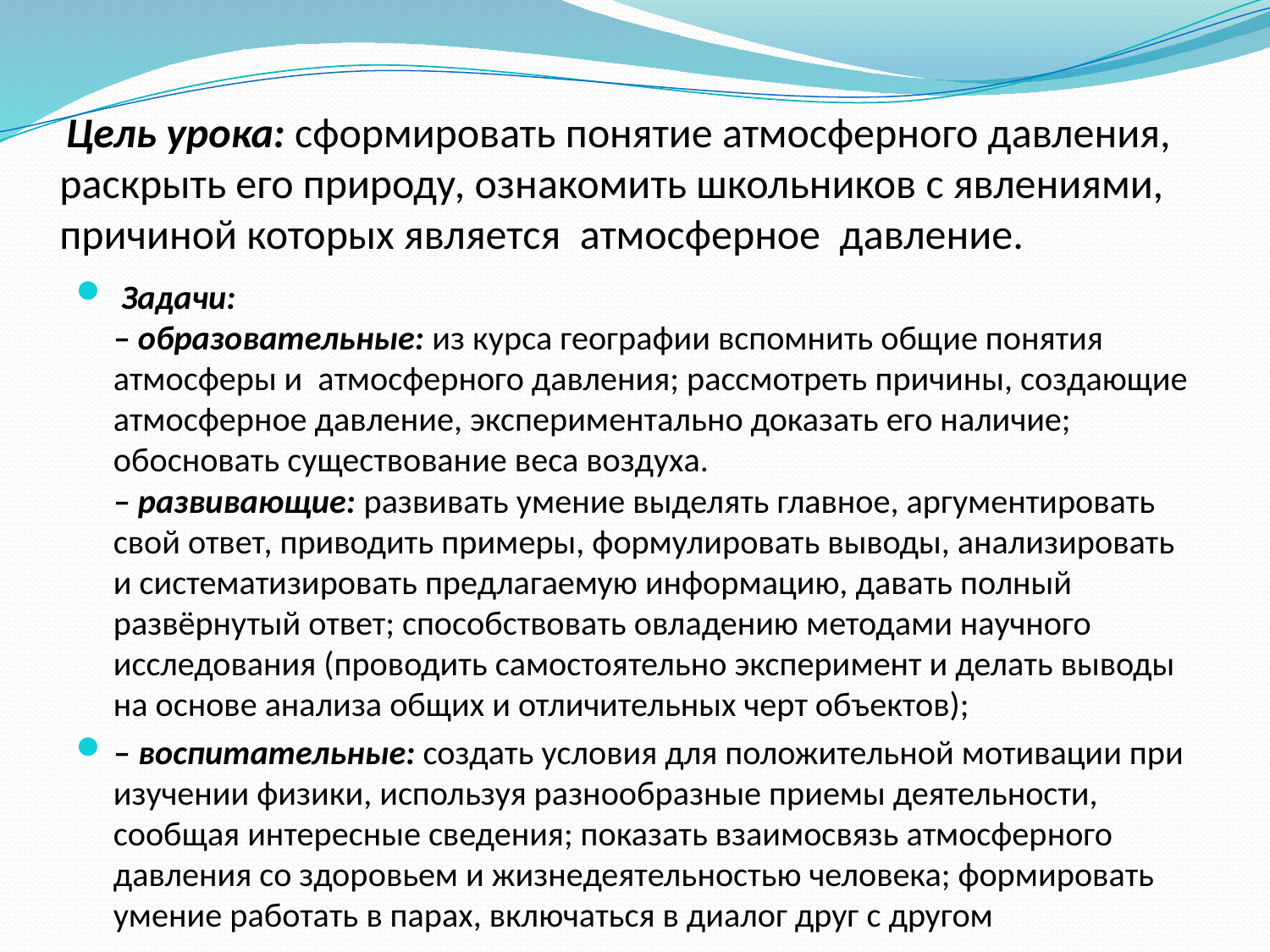

# Цель урока: сформировать понятие атмосферного давления, раскрыть его природу, ознакомить школьников с явлениями, причиной которых является  атмосферное  давление.
 Задачи:
– образовательные: из курса географии вспомнить общие понятия  атмосферы и  атмосферного давления; рассмотреть причины, создающие атмосферное давление, экспериментально доказать его наличие; обосновать существование веса воздуха.
– развивающие: развивать умение выделять главное, аргументировать свой ответ, приводить примеры, формулировать выводы, анализировать и систематизировать предлагаемую информацию, давать полный развёрнутый ответ; способствовать овладению методами научного исследования (проводить самостоятельно эксперимент и делать выводы на основе анализа общих и отличительных черт объектов);
– воспитательные: создать условия для положительной мотивации при изучении физики, используя разнообразные приемы деятельности, сообщая интересные сведения; показать взаимосвязь атмосферного давления со здоровьем и жизнедеятельностью человека; формировать умение работать в парах, включаться в диалог друг с другом